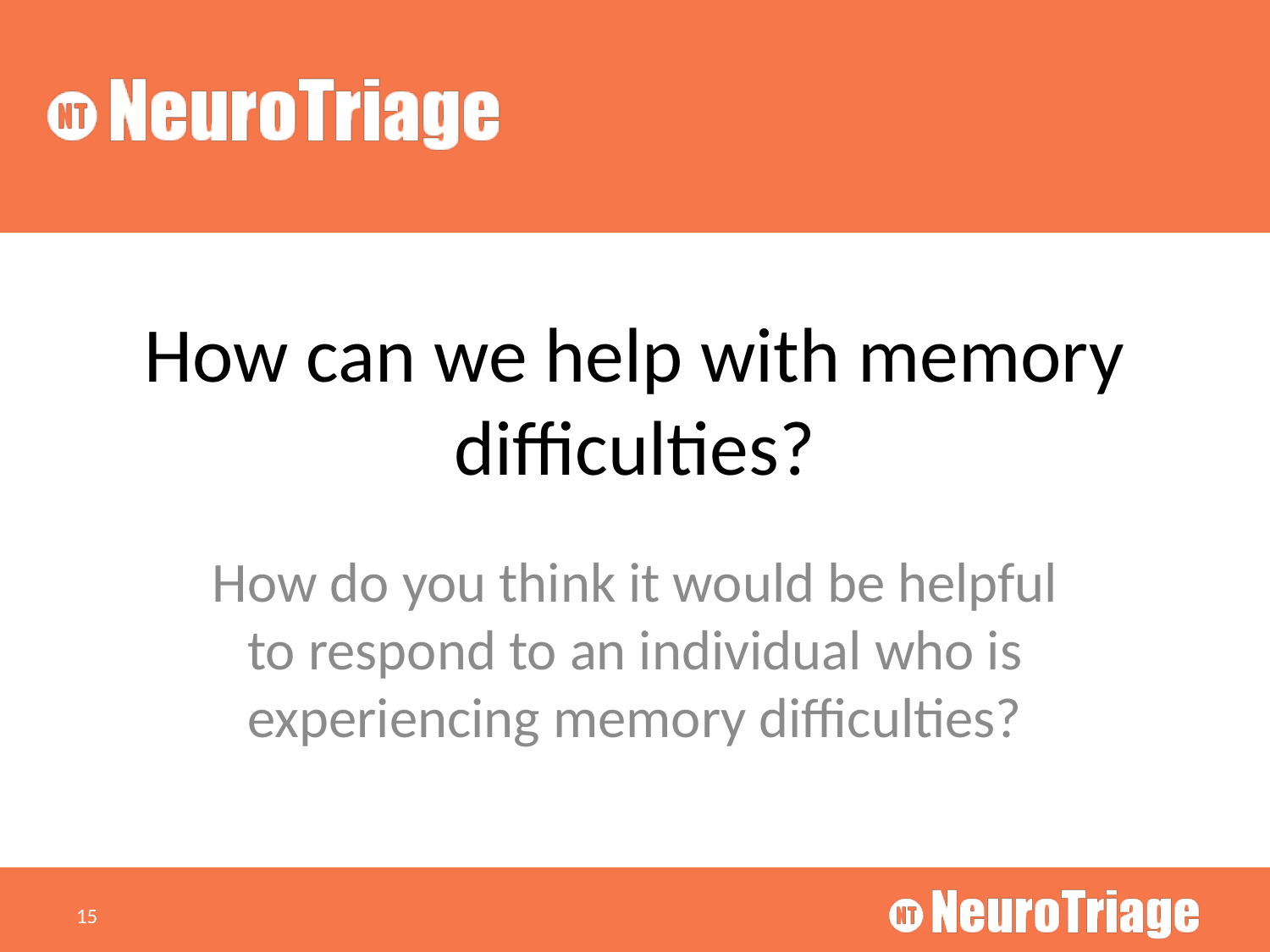

# How can we help with memory difficulties?
How do you think it would be helpful to respond to an individual who is experiencing memory difficulties?
15